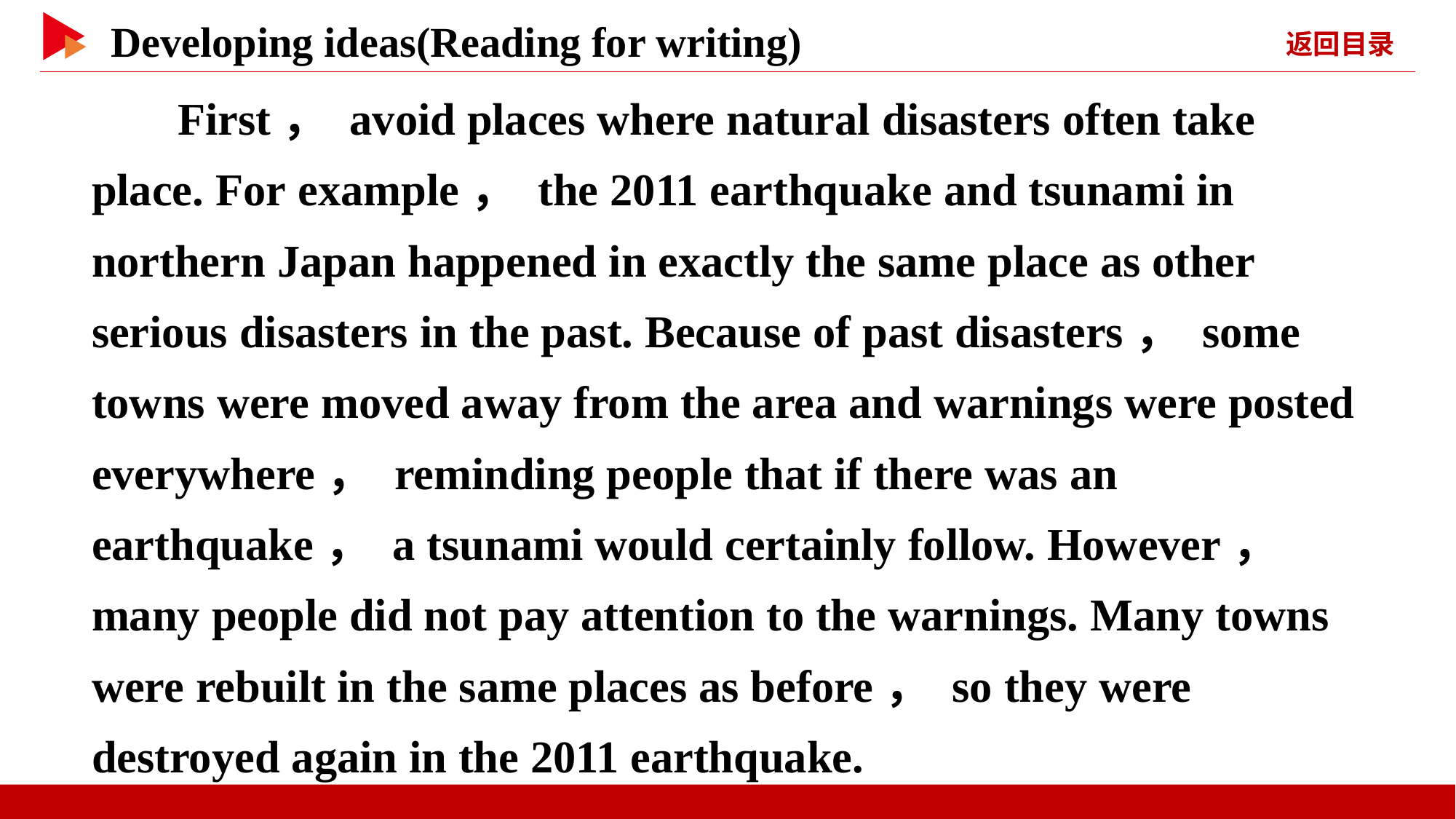

First， avoid places where natural disasters often take place. For example， the 2011 earthquake and tsunami in northern Japan happened in exactly the same place as other serious disasters in the past. Because of past disasters， some towns were moved away from the area and warnings were posted everywhere， reminding people that if there was an earthquake， a tsunami would certainly follow. However， many people did not pay attention to the warnings. Many towns were rebuilt in the same places as before， so they were destroyed again in the 2011 earthquake.